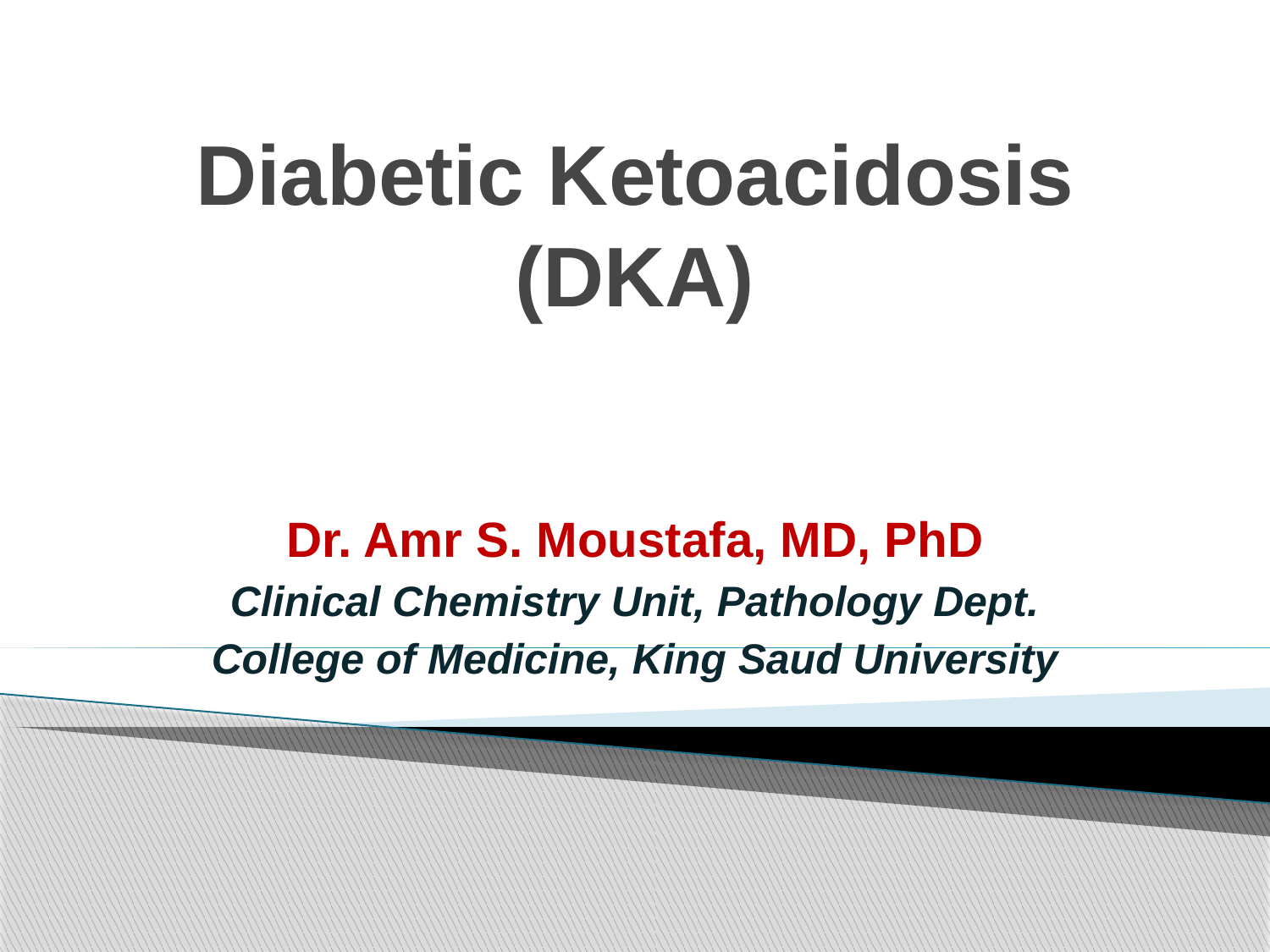

# Diabetic Ketoacidosis (DKA)
Dr. Amr S. Moustafa, MD, PhD
Clinical Chemistry Unit, Pathology Dept.
College of Medicine, King Saud University